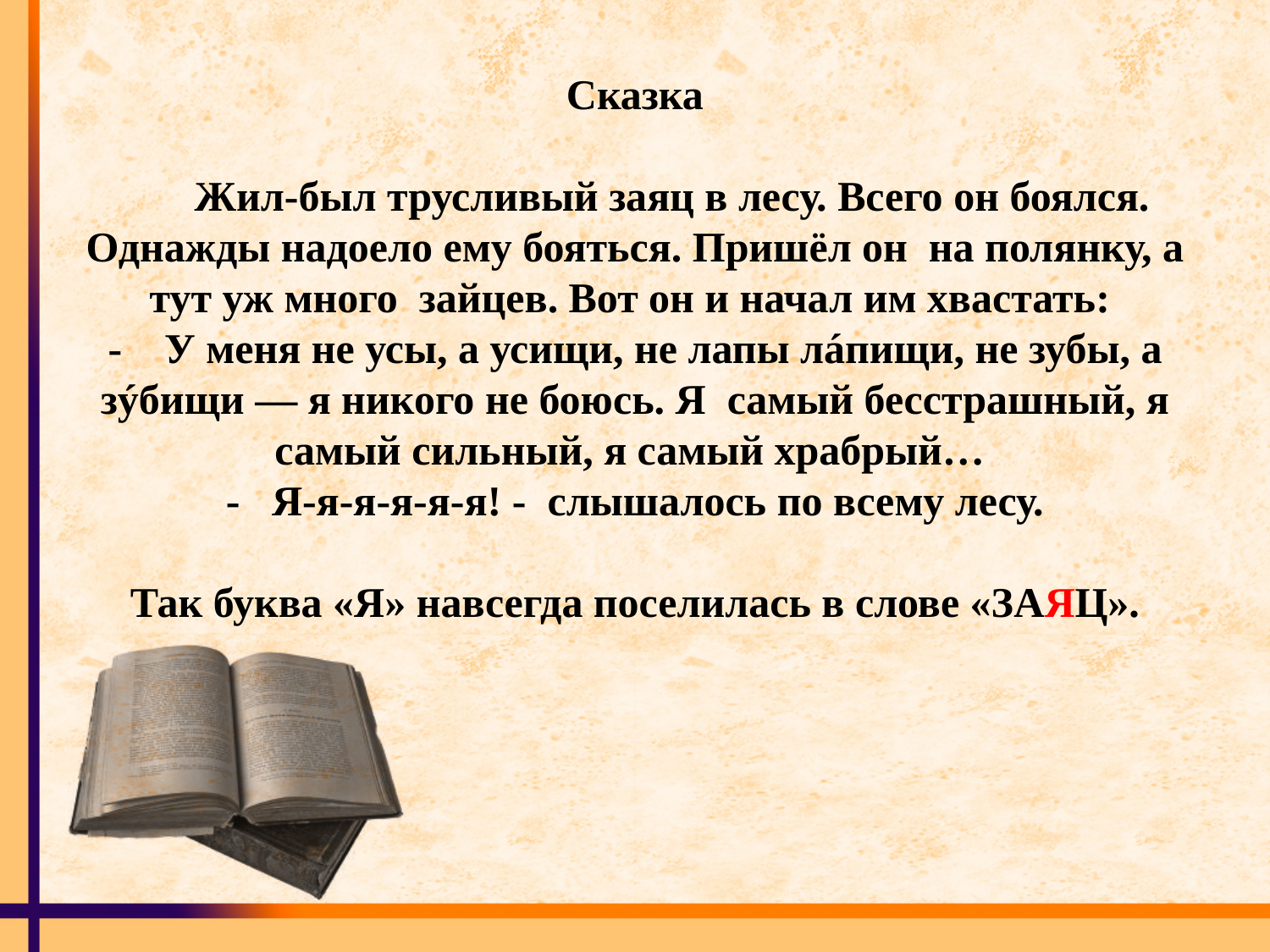

# Сказка Жил-был трусливый заяц в лесу. Всего он боялся. Однажды надоело ему бояться. Пришёл он  на полянку, а тут уж много  зайцев. Вот он и начал им хвастать: - У меня не усы, а усищи, не лапы лáпищи, не зубы, а зýбищи — я никого не боюсь. Я  самый бесстрашный, я самый сильный, я самый храбрый… -   Я-я-я-я-я-я! -  слышалось по всему лесу. Так буква «Я» навсегда поселилась в слове «ЗАЯЦ».